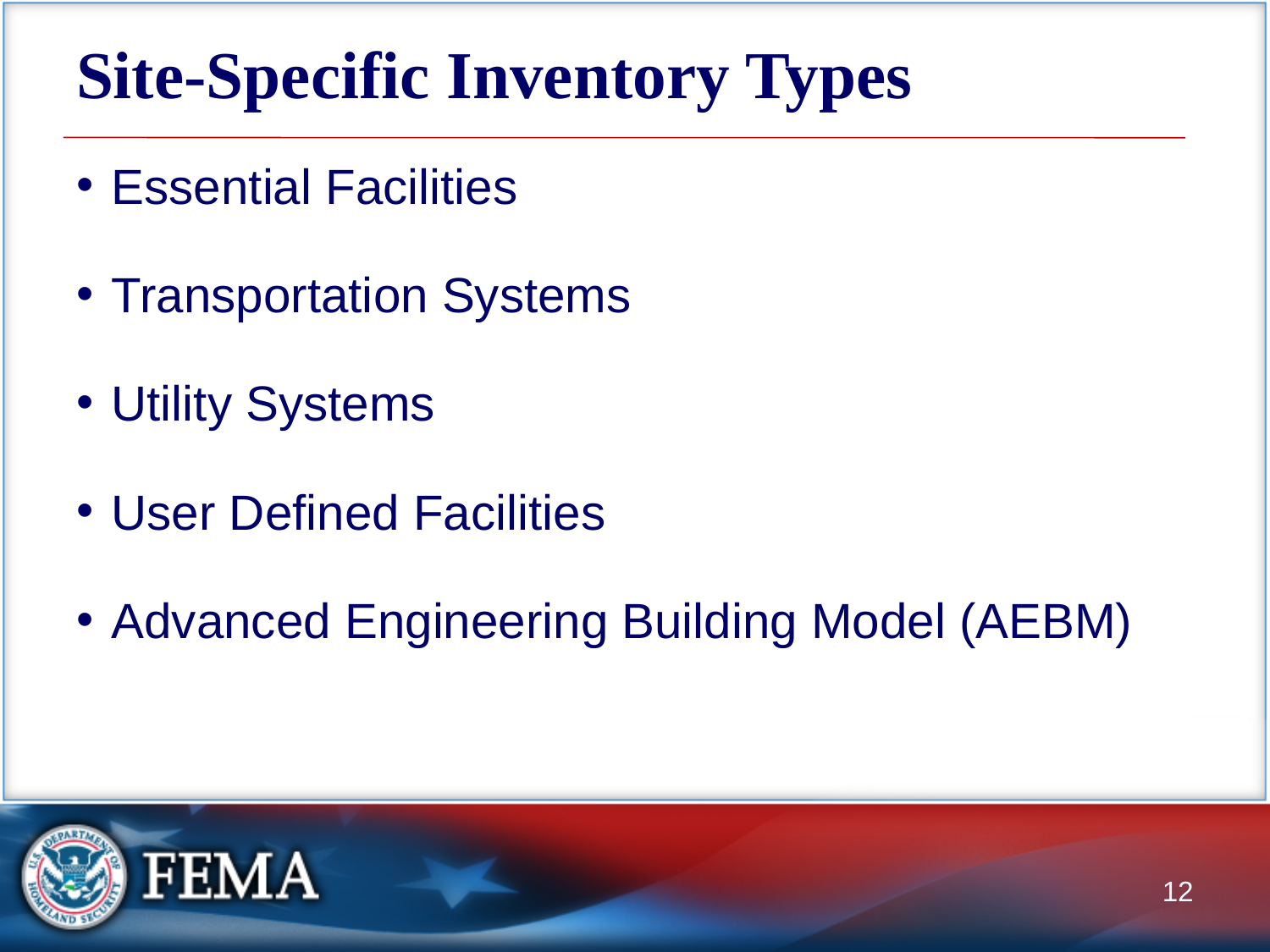

# Site-Specific Inventory Types
Essential Facilities
Transportation Systems
Utility Systems
User Defined Facilities
Advanced Engineering Building Model (AEBM)

12